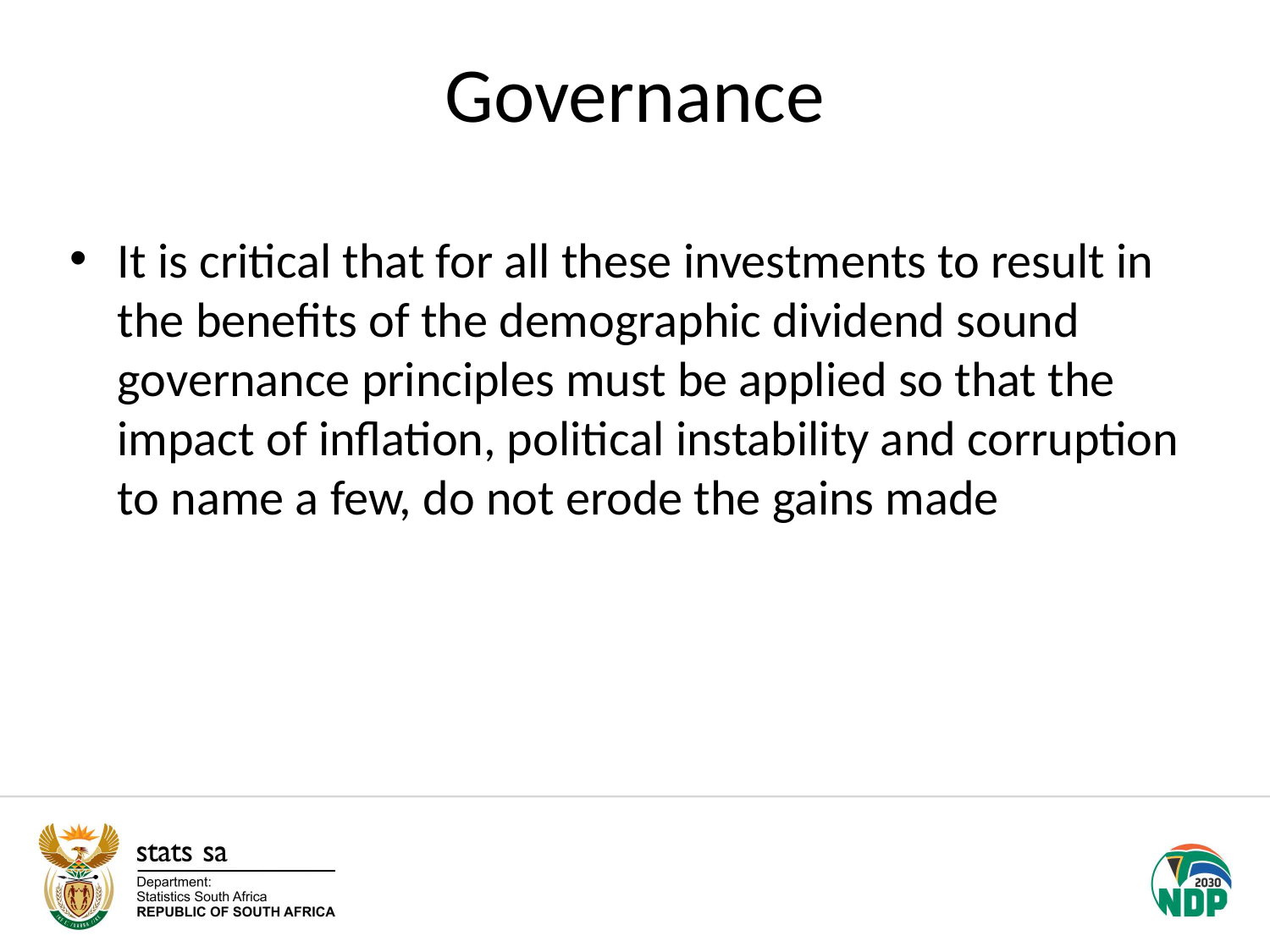

# Governance
It is critical that for all these investments to result in the benefits of the demographic dividend sound governance principles must be applied so that the impact of inflation, political instability and corruption to name a few, do not erode the gains made